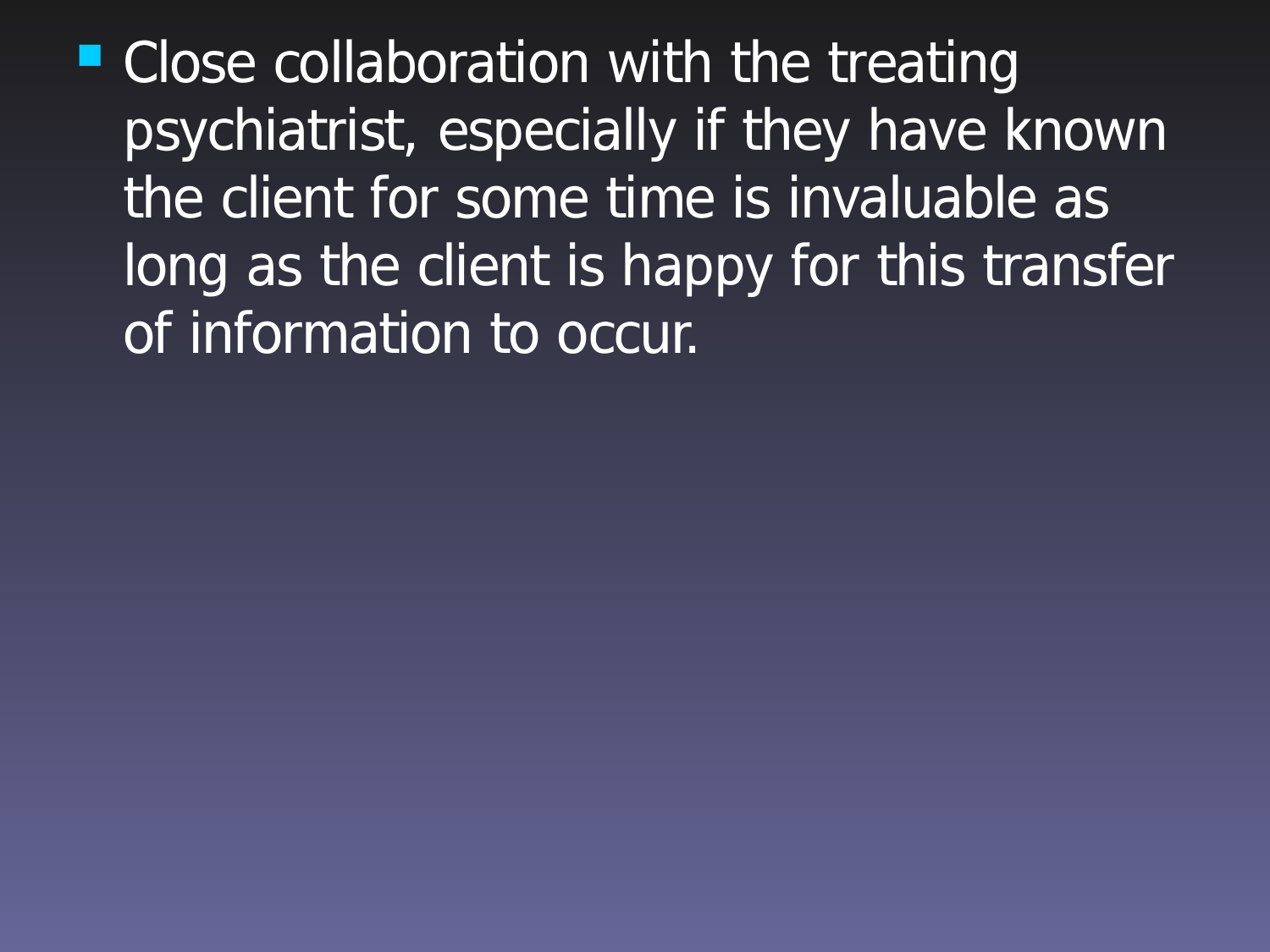

Close collaboration with the treating psychiatrist, especially if they have known the client for some time is invaluable as long as the client is happy for this transfer of information to occur.